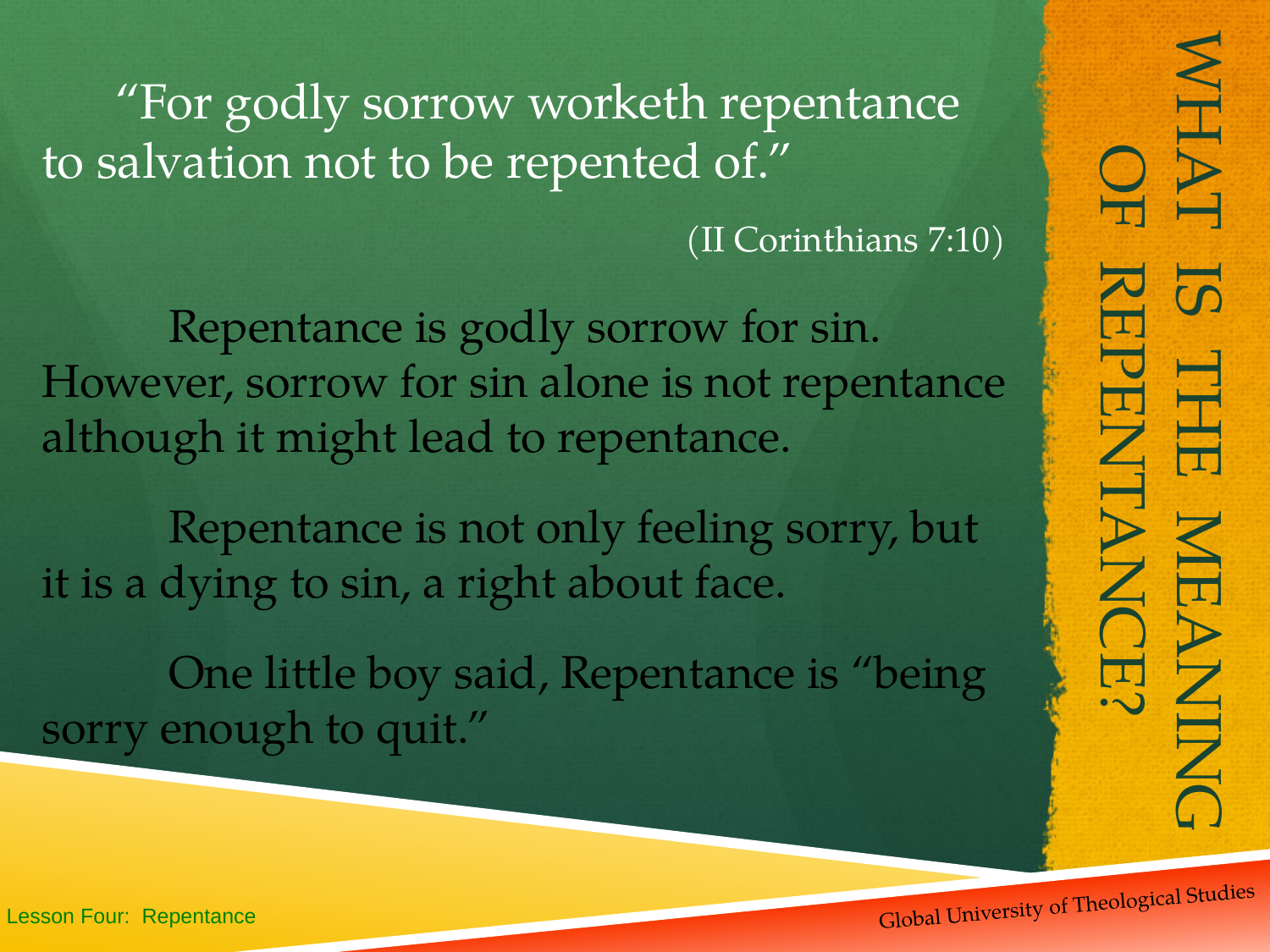

# WHAT  IS  THE  MEANING OF  REPENTANCE?
      “For godly sorrow worketh repentance to salvation not to be repented of.”
					 (II Corinthians 7:10)
	Repentance is godly sorrow for sin.  However, sorrow for sin alone is not repentance although it might lead to repentance.
	Repentance is not only feeling sorry, but it is a dying to sin, a right about face.
	One little boy said, Repentance is “being sorry enough to quit.”
 Global University of Theological Studies
Lesson Four:  Repentance